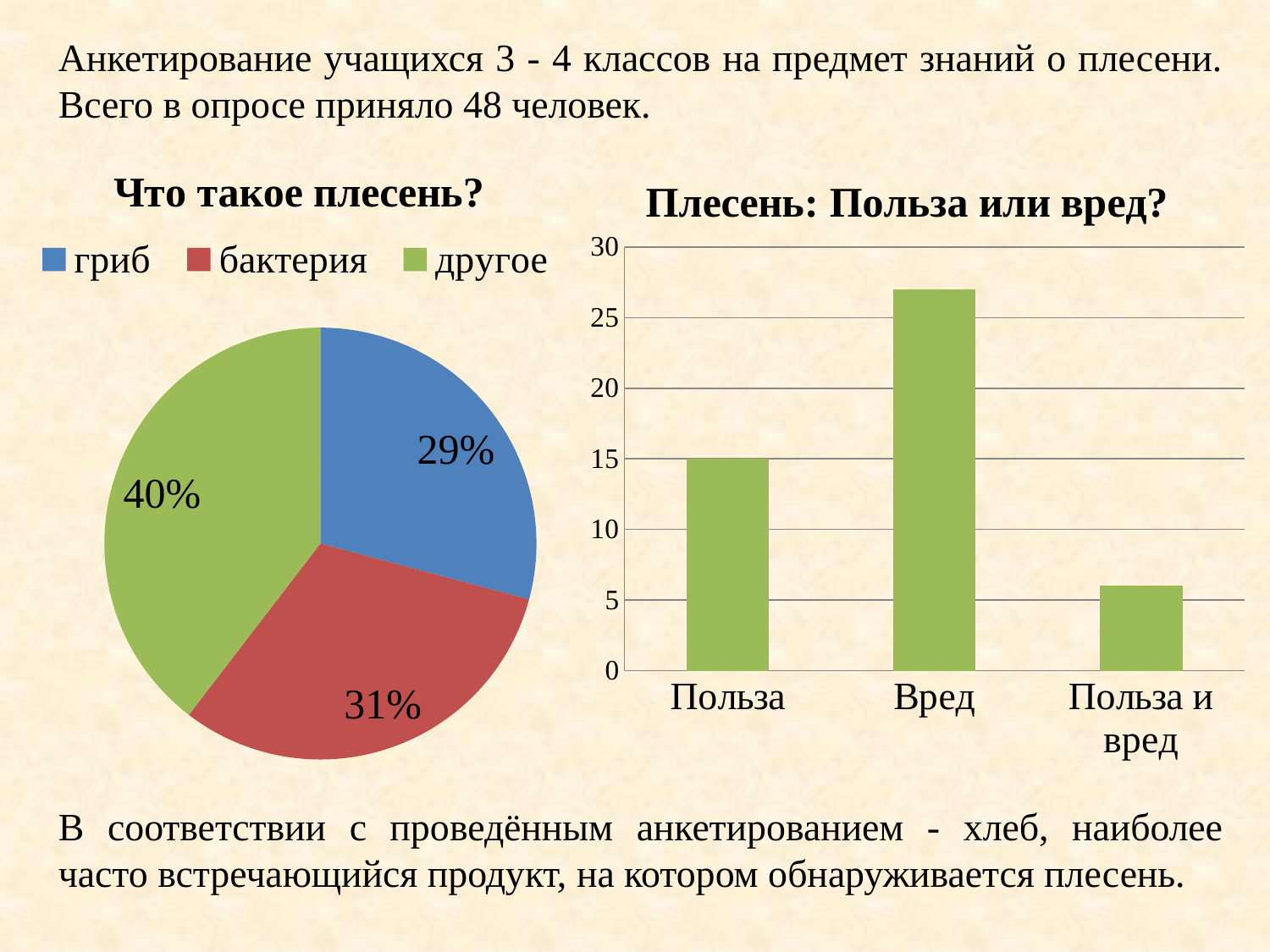

Анкетирование учащихся 3 - 4 классов на предмет знаний о плесени. Всего в опросе приняло 48 человек.

### Chart: Что такое плесень?

| Category | Что такое плесень? |
|---|---|
| гриб | 14.0 |
| бактерия | 15.0 |
| другое | 19.0 |

### Chart: Плесень: Польза или вред?

| Category | Плесень: Польза или вред? |
|---|---|
| Польза | 15.0 |
| Вред | 27.0 |
| Польза и вред | 6.0 |
В соответствии с проведённым анкетированием - хлеб, наиболее часто встречающийся продукт, на котором обнаруживается плесень.